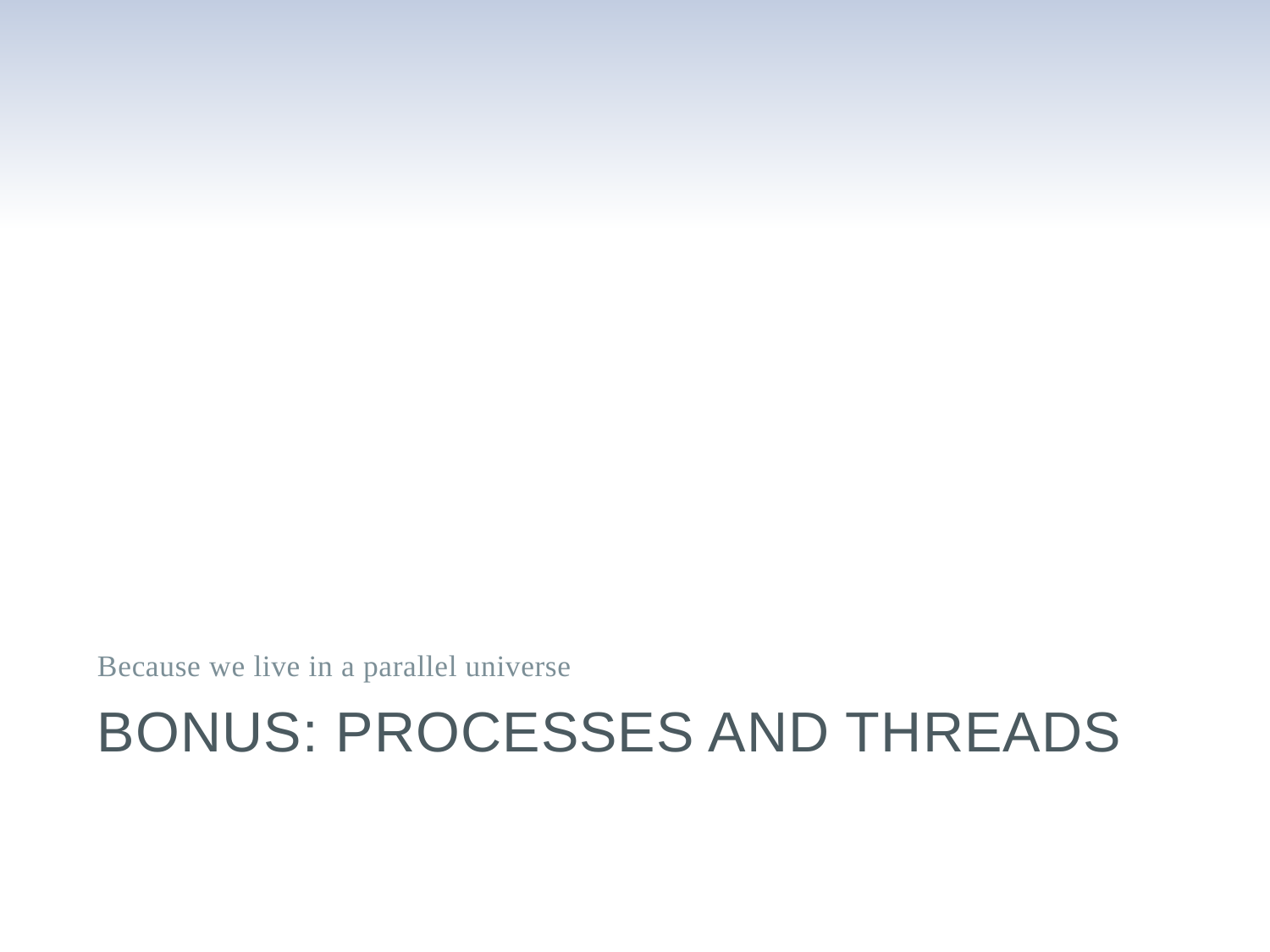

Because we live in a parallel universe
# Bonus: Processes and threads